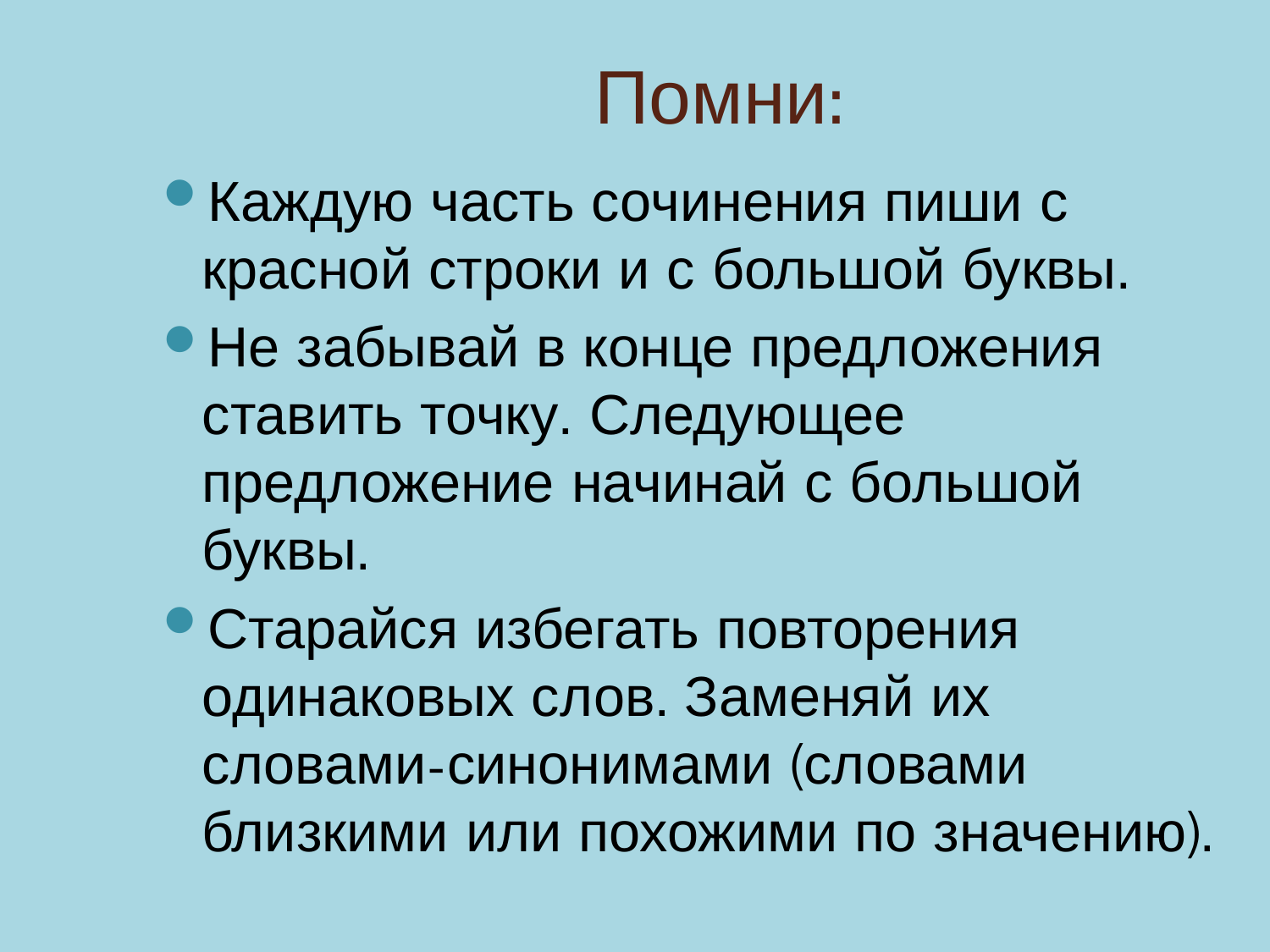

# Помни:
Каждую часть сочинения пиши с красной строки и с большой буквы.
Не забывай в конце предложения ставить точку. Следующее предложение начинай с большой буквы.
Старайся избегать повторения одинаковых слов. Заменяй их словами-синонимами (словами близкими или похожими по значению).